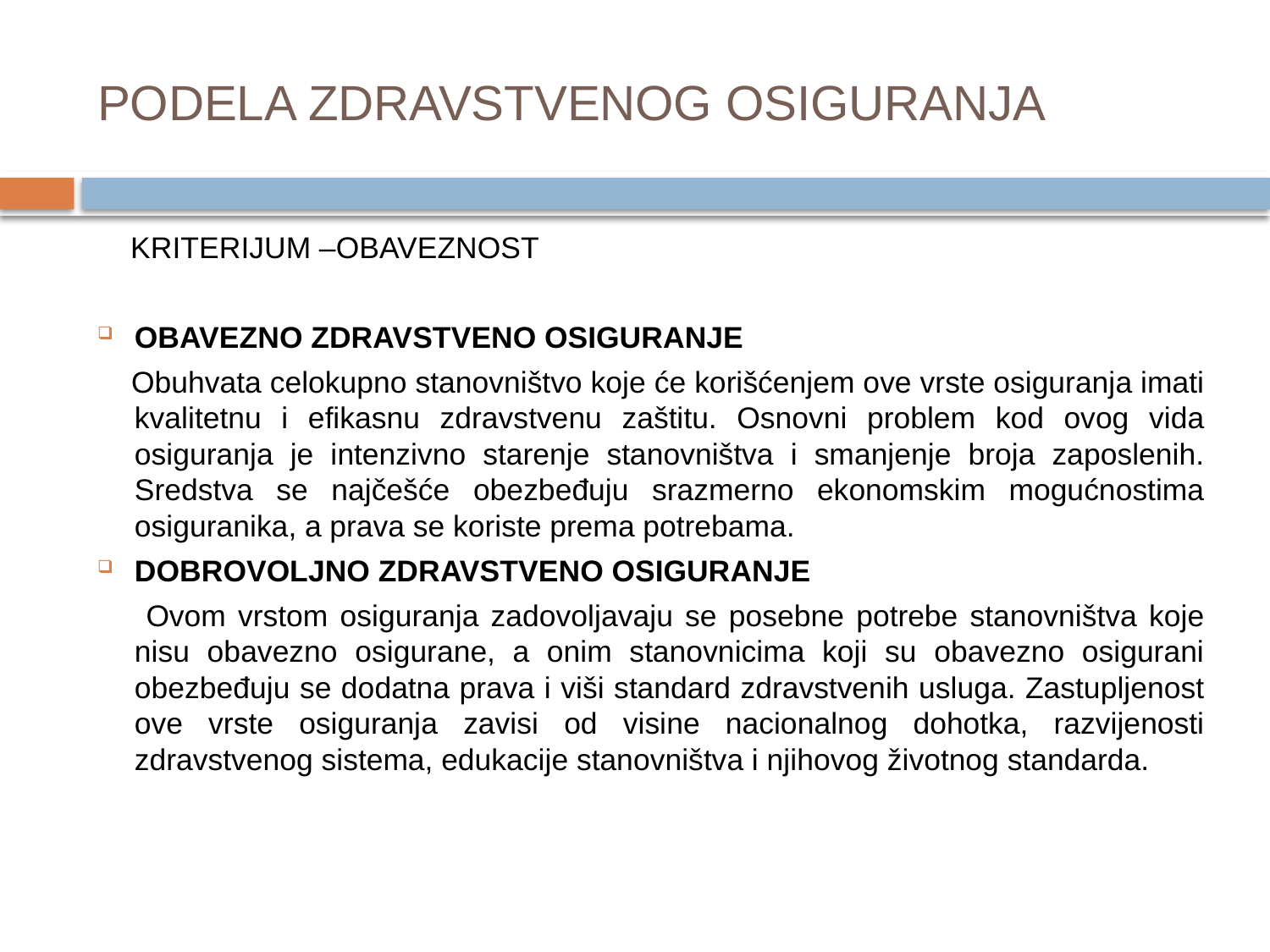

# PODELA ZDRAVSTVENOG OSIGURANJA
    KRITERIJUM –OBAVEZNOST

OBAVEZNO ZDRAVSTVENO OSIGURANJE
    Obuhvata celokupno stanovništvo koje će korišćenjem ove vrste osiguranja imati kvalitetnu i efikasnu zdravstvenu zaštitu. Osnovni problem kod ovog vida osiguranja je intenzivno starenje stanovništva i smanjenje broja zaposlenih. Sredstva se najčešće obezbeđuju srazmerno ekonomskim mogućnostima osiguranika, a prava se koriste prema potrebama.
DOBROVOLJNO ZDRAVSTVENO OSIGURANJE
    Ovom vrstom osiguranja zadovoljavaju se posebne potrebe stanovništva koje nisu obavezno osigurane, a onim stanovnicima koji su obavezno osigurani obezbeđuju se dodatna prava i viši standard zdravstvenih usluga. Zastupljenost ove vrste osiguranja zavisi od visine nacionalnog dohotka, razvijenosti zdravstvenog sistema, edukacije stanovništva i njihovog životnog standarda.